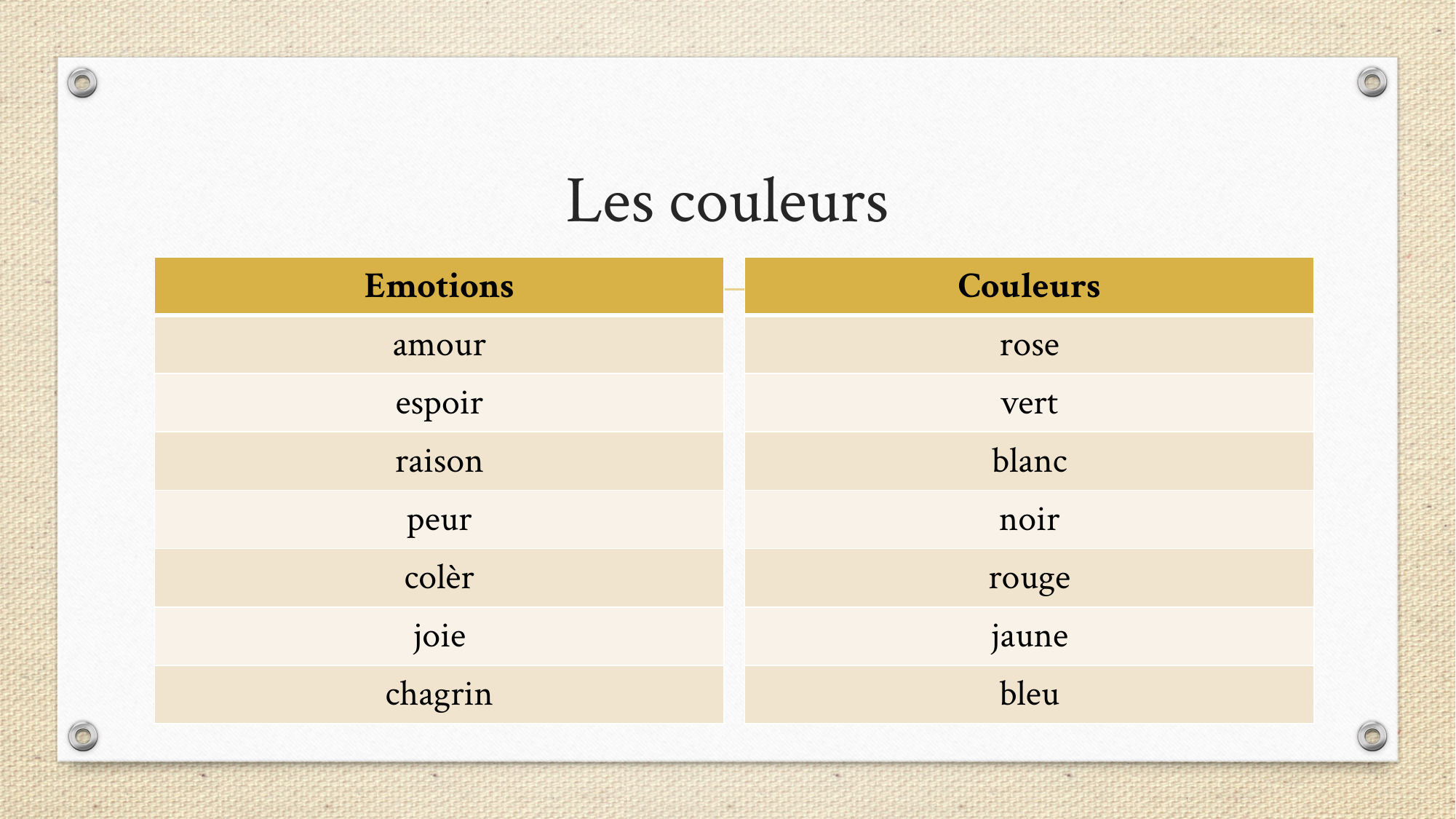

# Les couleurs
| Emotions |
| --- |
| amour |
| espoir |
| raison |
| peur |
| colèr |
| joie |
| chagrin |
| Couleurs |
| --- |
| rose |
| vert |
| blanc |
| noir |
| rouge |
| jaune |
| bleu |